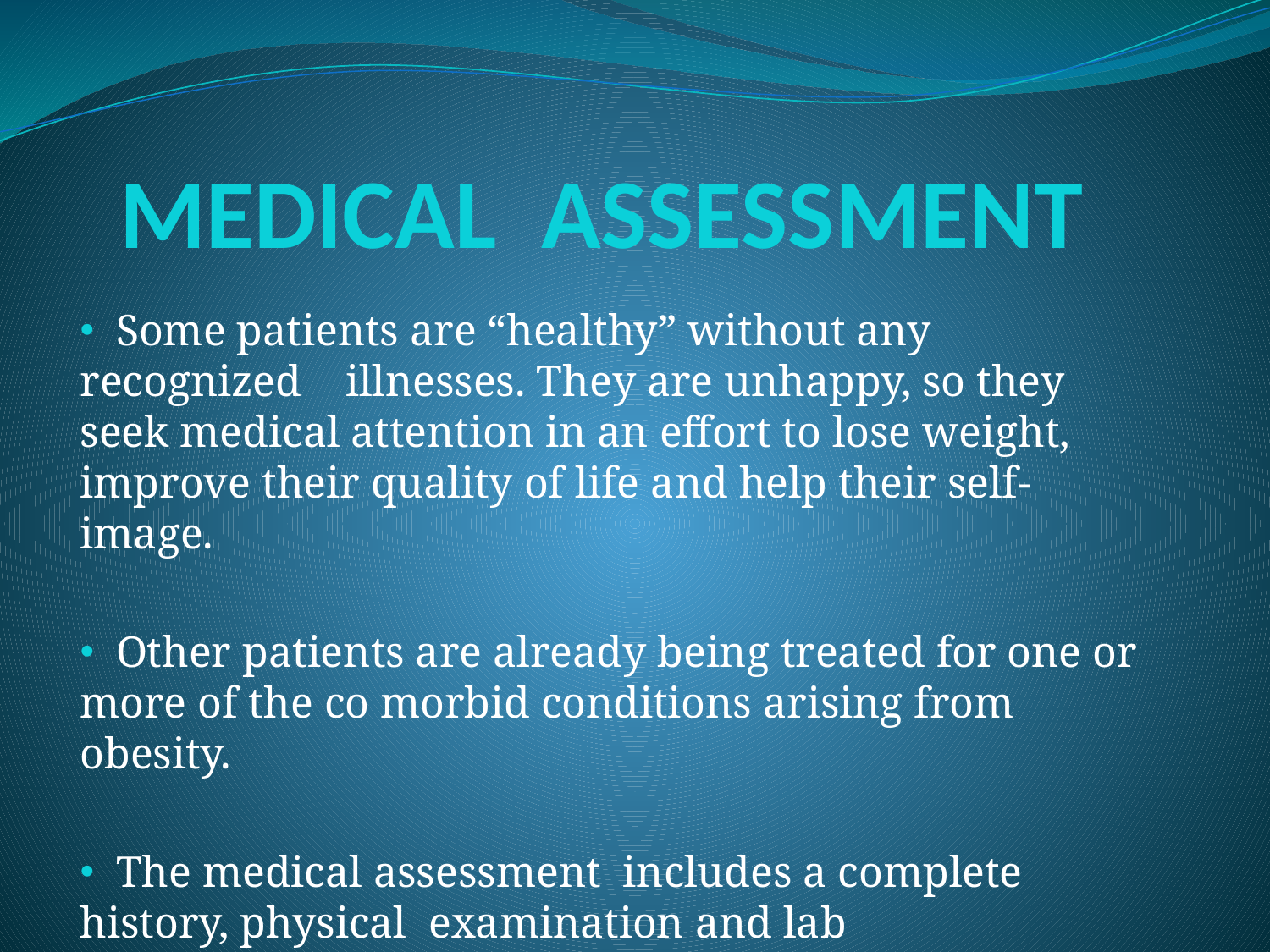

# MEDICAL  ASSESSMENT
  Some patients are “healthy” without any recognized    illnesses. They are unhappy, so they seek medical attention in an effort to lose weight, improve their quality of life and help their self-image.

  Other patients are already being treated for one or more of the co morbid conditions arising from obesity.

  The medical assessment  includes a complete history, physical  examination and lab investigations.